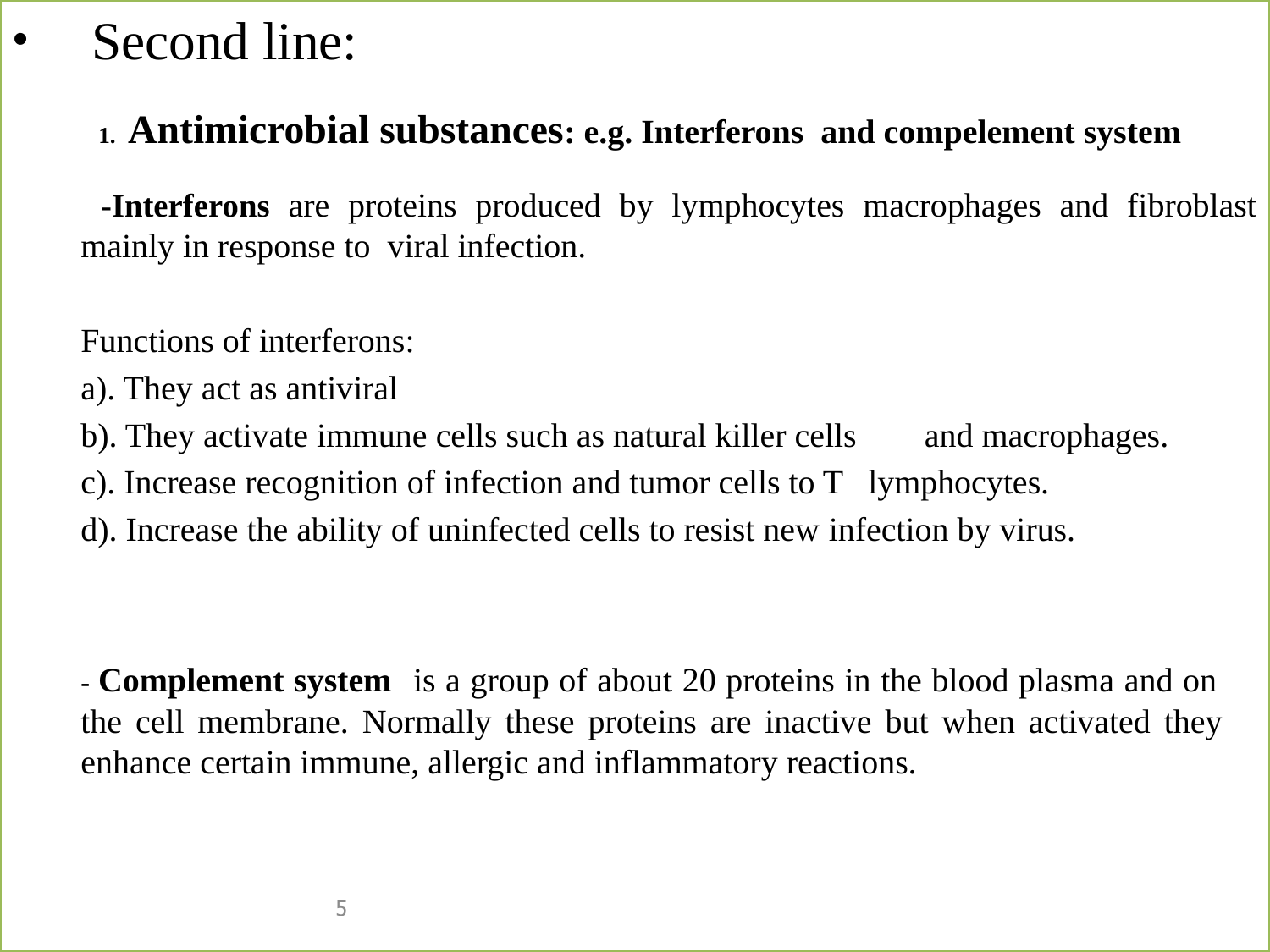

Second line:

               1.	 Antimicrobial substances: e.g. Interferons  and compelement system

  			-Interferons are proteins produced by lymphocytes macrophages and fibroblast mainly in response to  viral infection.

	Functions of interferons:
				a). They act as antiviral
				b). They activate immune cells such as natural killer cells 			   		  and macrophages.
				c). Increase recognition of infection and tumor cells to T 					lymphocytes.
				d). Increase the ability of uninfected cells to resist new 					infection by virus.

			- Complement system  is a group of about 20 proteins in the blood plasma and on 		  the cell membrane. Normally these proteins are inactive but when activated they 		  enhance certain immune, allergic and inflammatory reactions.

5